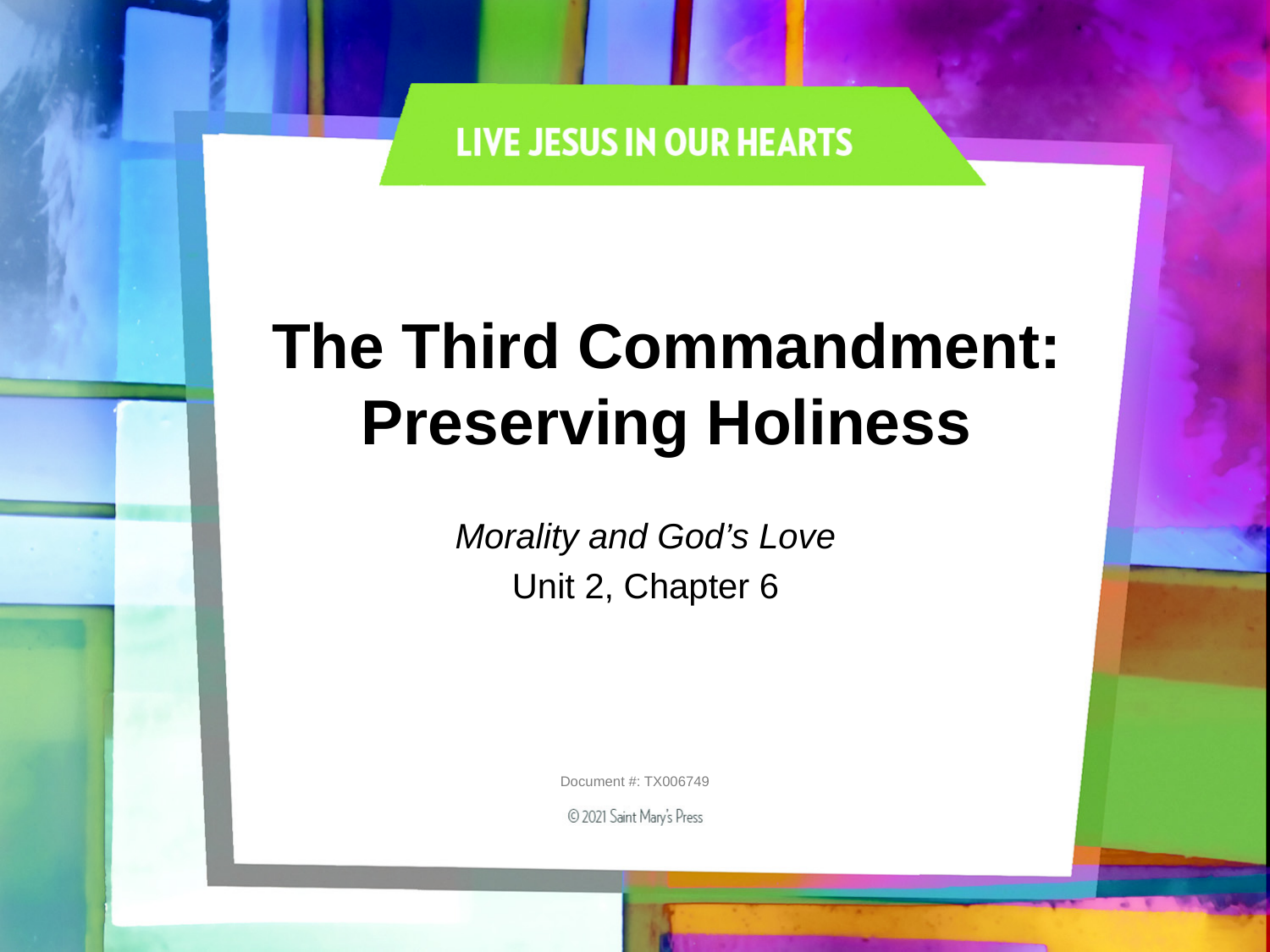

# The Third Commandment: Preserving Holiness
Morality and God’s Love
Unit 2, Chapter 6
Document #: TX006749